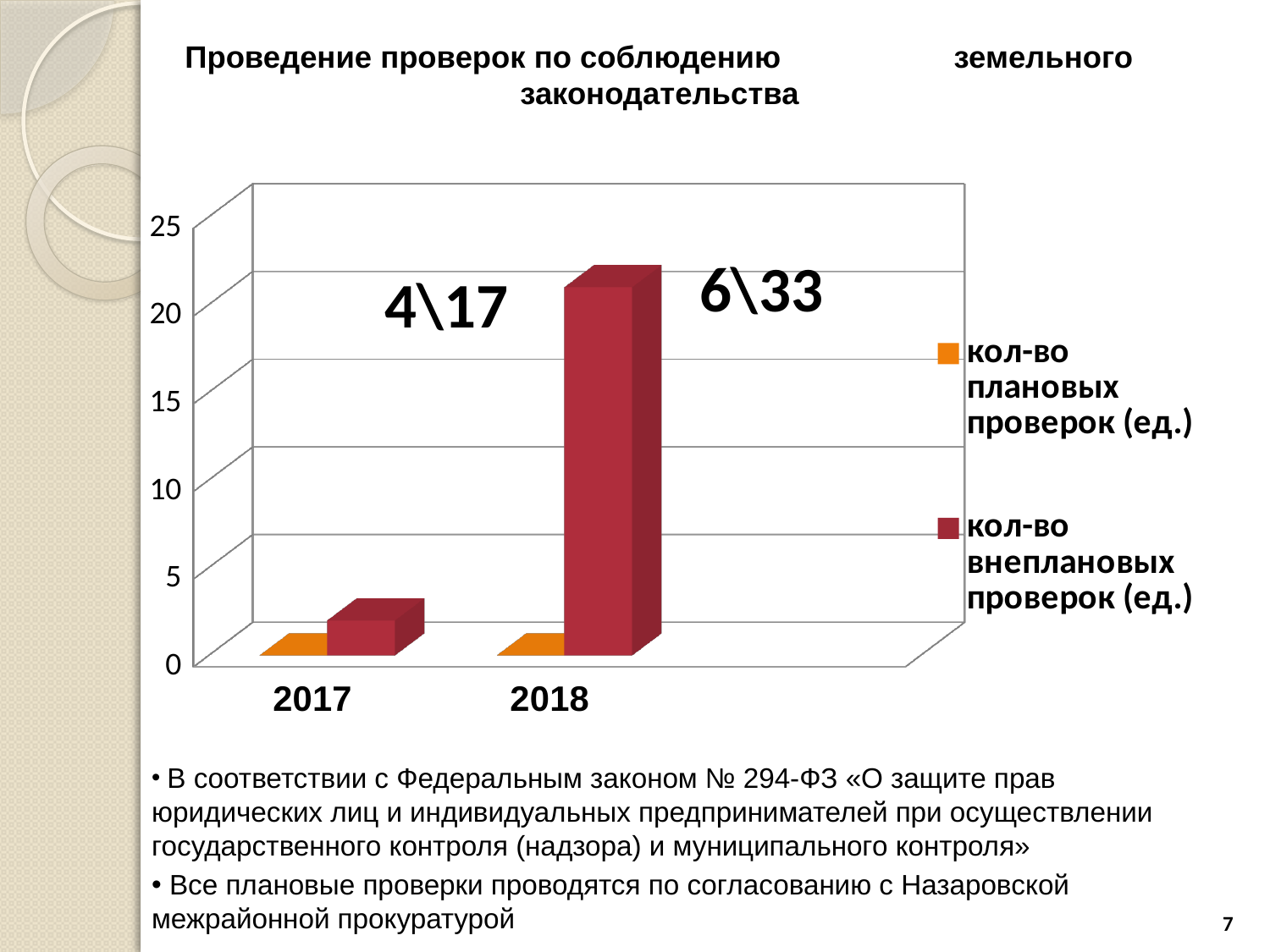

# Проведение проверок по соблюдению                    земельного законодательства

[unsupported chart]

4\17
 В соответствии с Федеральным законом № 294-ФЗ «О защите прав юридических лиц и индивидуальных предпринимателей при осуществлении государственного контроля (надзора) и муниципального контроля»
 Все плановые проверки проводятся по согласованию с Назаровской межрайонной прокуратурой
7